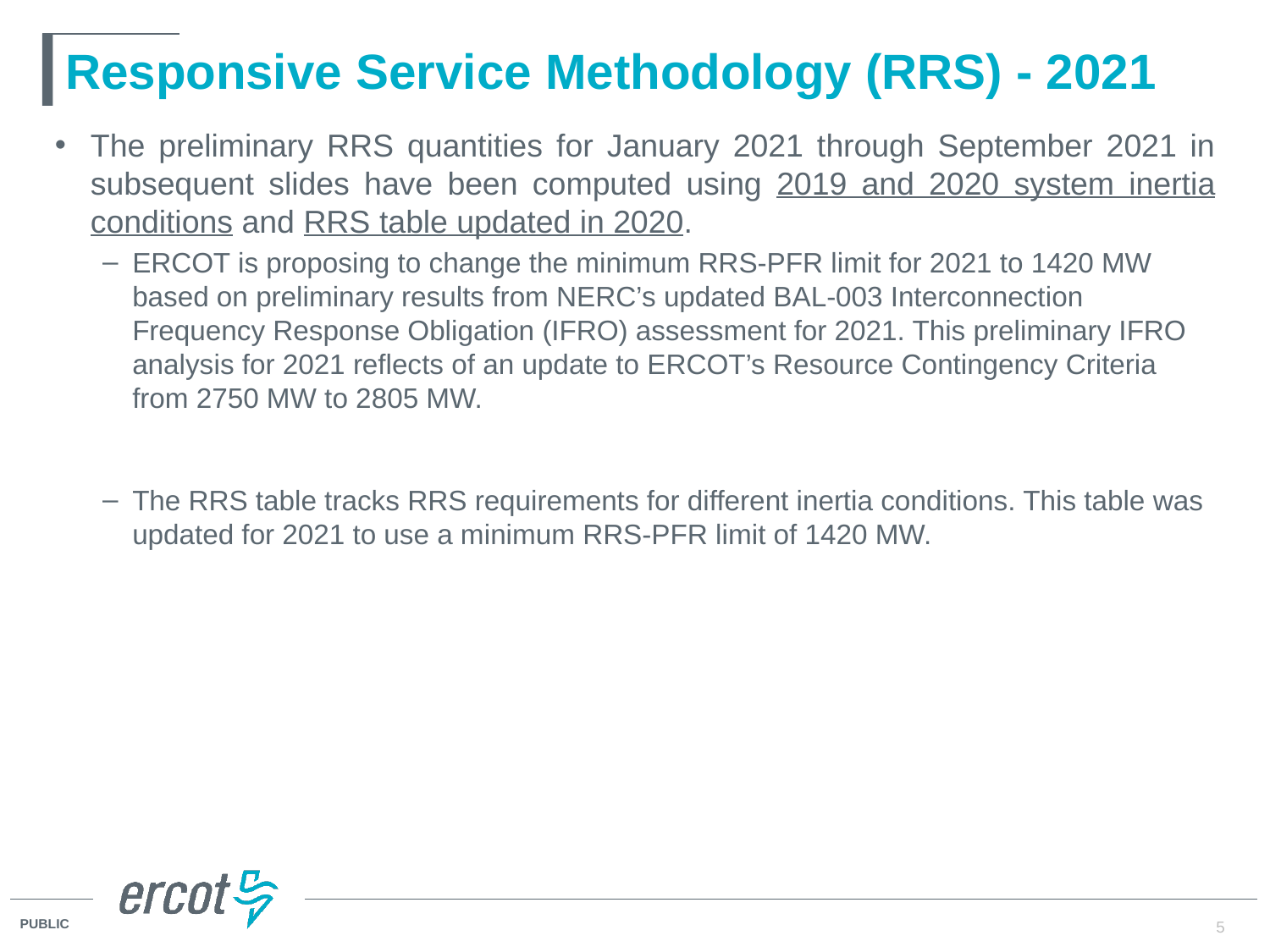

# Responsive Service Methodology (RRS) - 2021
The preliminary RRS quantities for January 2021 through September 2021 in subsequent slides have been computed using 2019 and 2020 system inertia conditions and RRS table updated in 2020.
ERCOT is proposing to change the minimum RRS-PFR limit for 2021 to 1420 MW based on preliminary results from NERC’s updated BAL-003 Interconnection Frequency Response Obligation (IFRO) assessment for 2021. This preliminary IFRO analysis for 2021 reflects of an update to ERCOT’s Resource Contingency Criteria from 2750 MW to 2805 MW.

The RRS table tracks RRS requirements for different inertia conditions. This table was updated for 2021 to use a minimum RRS-PFR limit of 1420 MW.